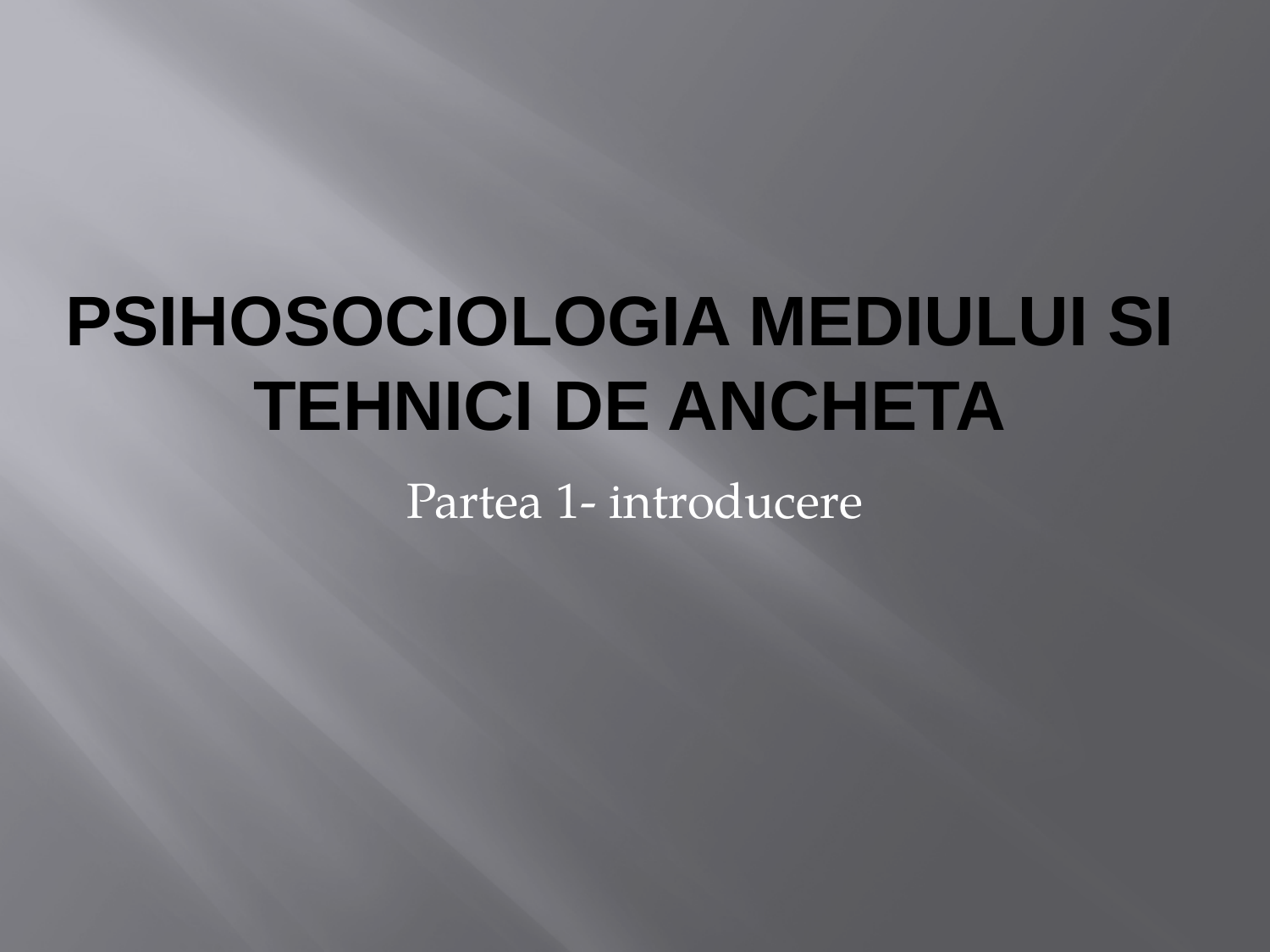

# Psihosociologia mediului si tehnici de ancheta
Partea 1- introducere